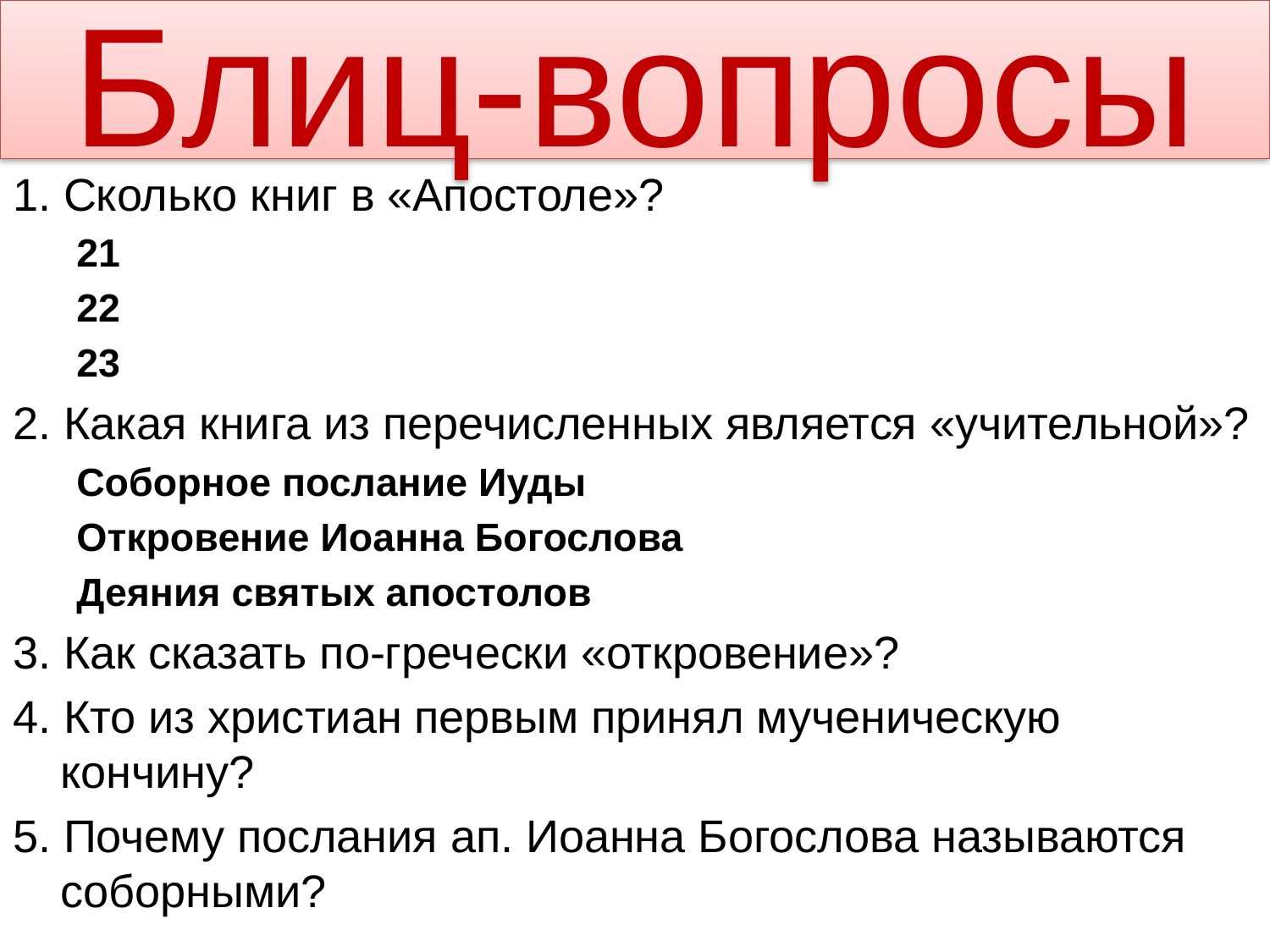

# Блиц-вопросы
1. Сколько книг в «Апостоле»?
21
22
23
2. Какая книга из перечисленных является «учительной»?
Соборное послание Иуды
Откровение Иоанна Богослова
Деяния святых апостолов
3. Как сказать по-гречески «откровение»?
4. Кто из христиан первым принял мученическую кончину?
5. Почему послания ап. Иоанна Богослова называются соборными?